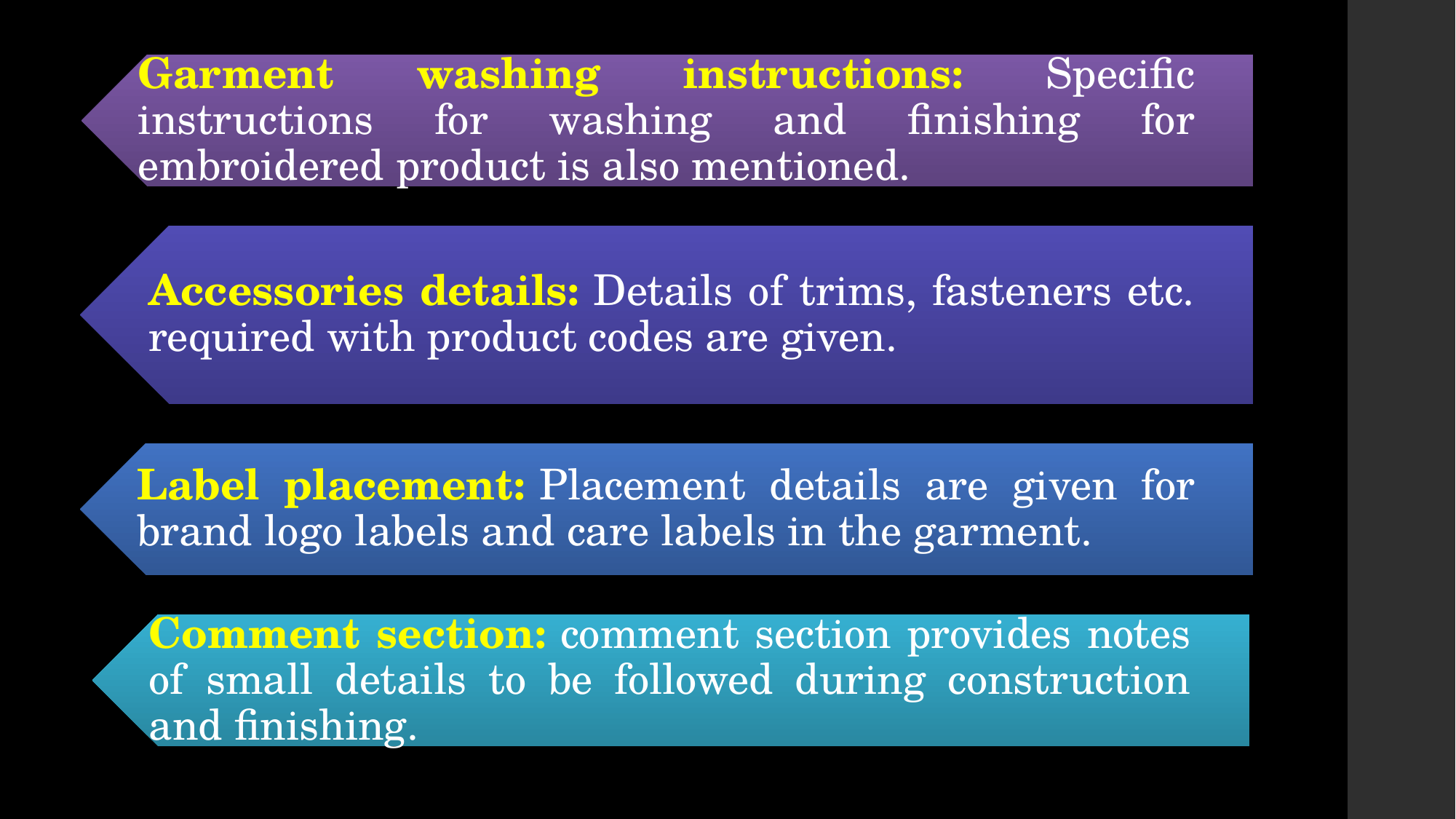

Garment washing instructions: Specific instructions for washing and finishing for embroidered product is also mentioned.
Accessories details: Details of trims, fasteners etc. required with product codes are given.
Label placement: Placement details are given for brand logo labels and care labels in the garment.
Comment section: comment section provides notes of small details to be followed during construction and finishing.